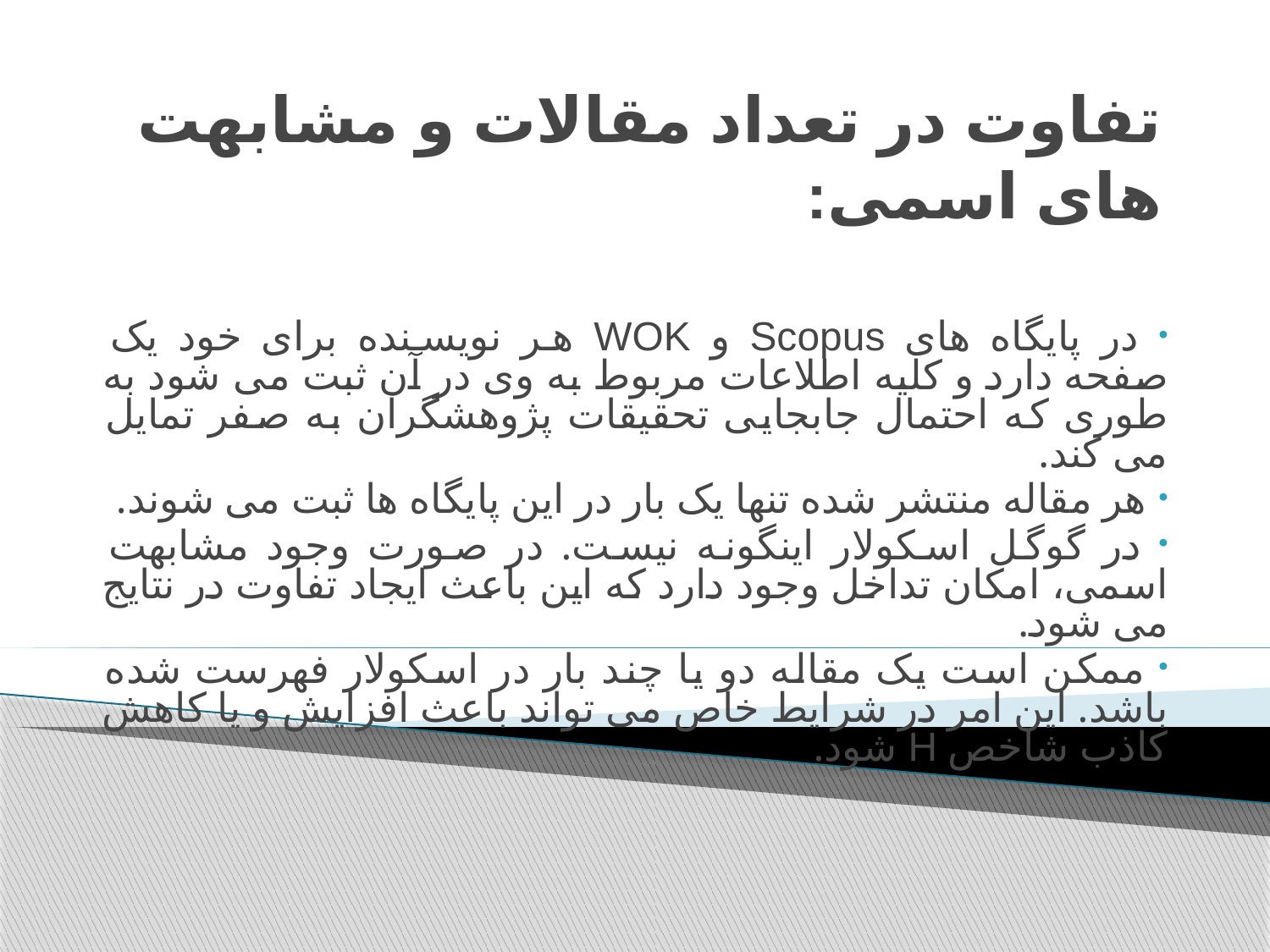

# تفاوت در تعداد مقالات و مشابهت های اسمی:

 در پایگاه های Scopus و WOK هر نویسنده برای خود یک صفحه دارد و کلیه اطلاعات مربوط به وی در آن ثبت می شود به طوری که احتمال جابجایی تحقیقات پژوهشگران به صفر تمایل می کند.
 هر مقاله منتشر شده تنها یک بار در این پایگاه ها ثبت می شوند.
 در گوگل اسکولار اینگونه نیست. در صورت وجود مشابهت اسمی، امکان تداخل وجود دارد که این باعث ایجاد تفاوت در نتایج می شود.
 ممکن است یک مقاله دو یا چند بار در اسکولار فهرست شده باشد. این امر در شرایط خاص می تواند باعث افزایش و یا کاهش کاذب شاخص H شود.